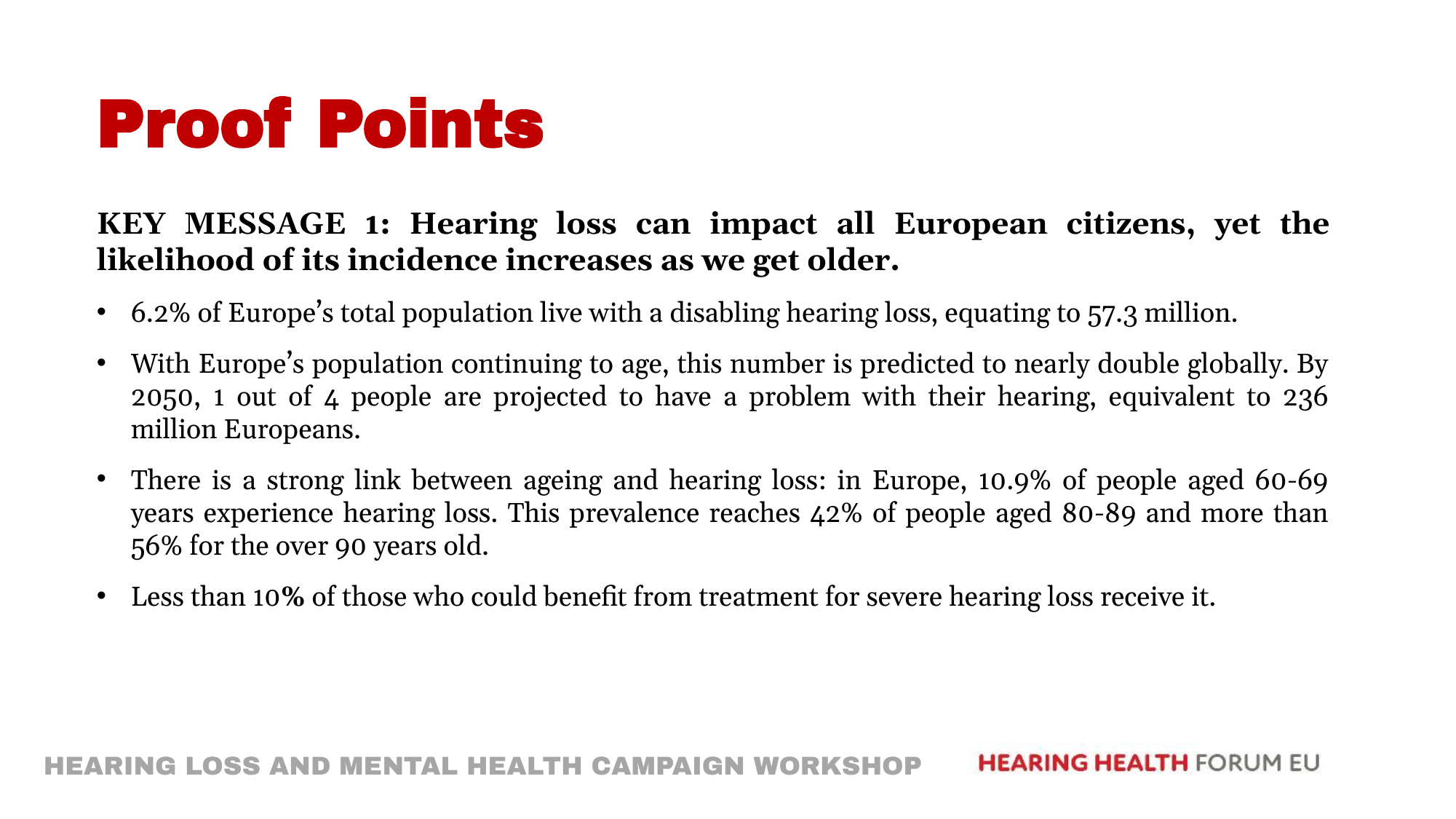

# Proof Points
KEY MESSAGE 1: Hearing loss can impact all European citizens, yet the likelihood of its incidence increases as we get older.
6.2% of Europe’s total population live with a disabling hearing loss, equating to 57.3 million.
With Europe’s population continuing to age, this number is predicted to nearly double globally. By 2050, 1 out of 4 people are projected to have a problem with their hearing, equivalent to 236 million Europeans.
There is a strong link between ageing and hearing loss: in Europe, 10.9% of people aged 60-69 years experience hearing loss. This prevalence reaches 42% of people aged 80-89 and more than 56% for the over 90 years old.
Less than 10% of those who could benefit from treatment for severe hearing loss receive it.